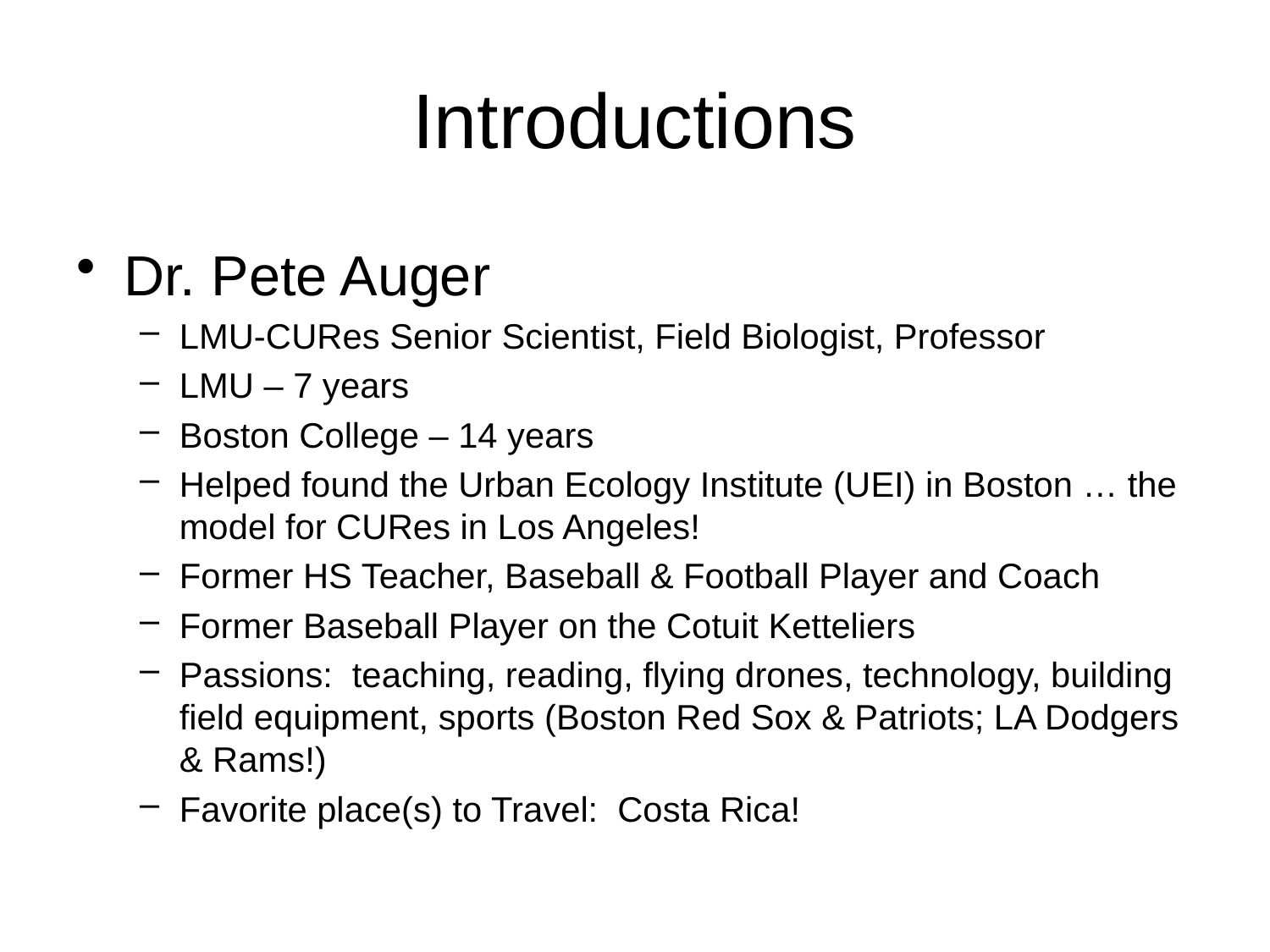

# Introductions
Dr. Pete Auger
LMU-CURes Senior Scientist, Field Biologist, Professor
LMU – 7 years
Boston College – 14 years
Helped found the Urban Ecology Institute (UEI) in Boston … the model for CURes in Los Angeles!
Former HS Teacher, Baseball & Football Player and Coach
Former Baseball Player on the Cotuit Ketteliers
Passions:  teaching, reading, flying drones, technology, building field equipment, sports (Boston Red Sox & Patriots; LA Dodgers & Rams!)
Favorite place(s) to Travel:  Costa Rica!